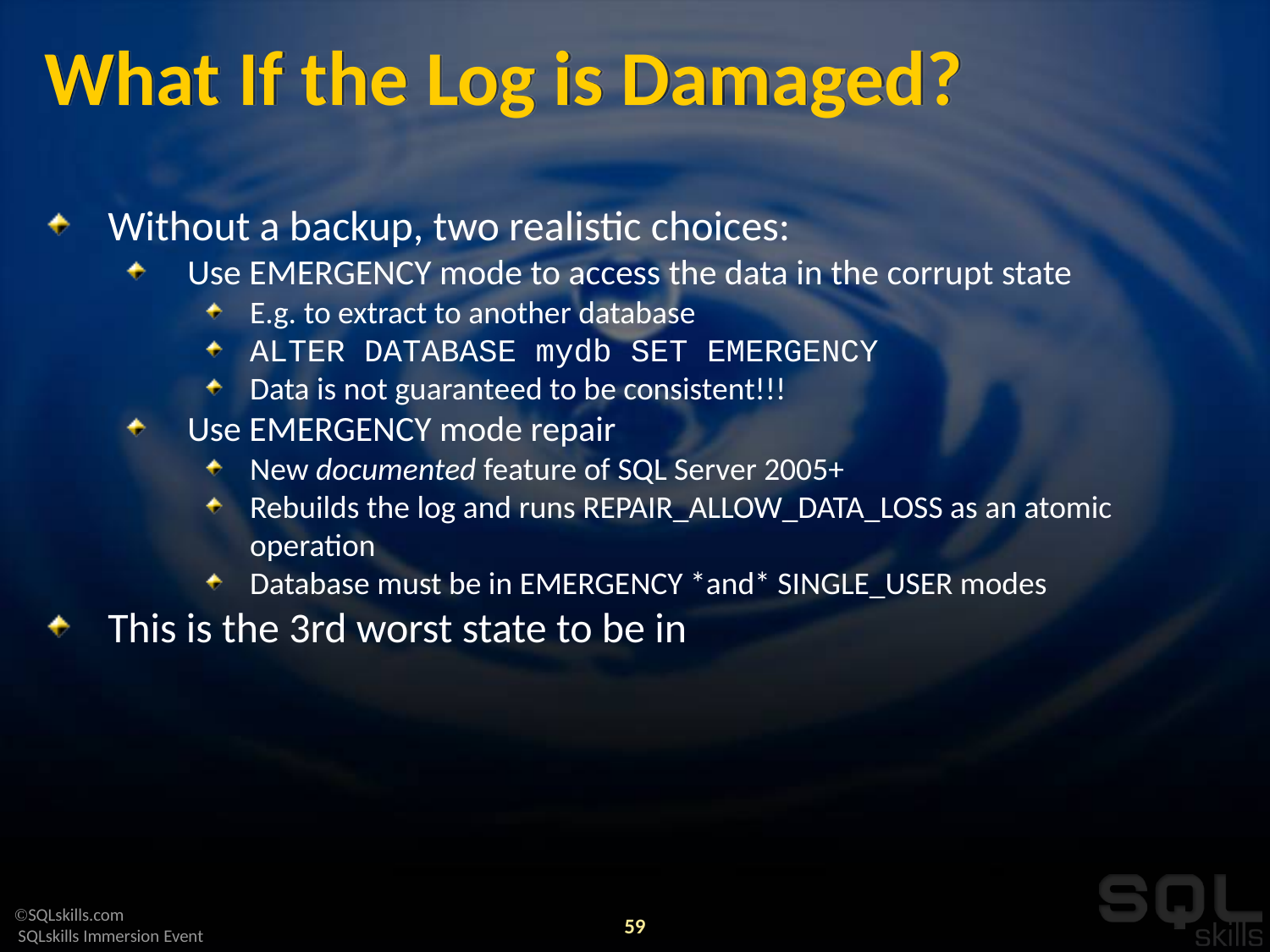

# What If the Log is Damaged?
Without a backup, two realistic choices:
Use EMERGENCY mode to access the data in the corrupt state
E.g. to extract to another database
ALTER DATABASE mydb SET EMERGENCY
Data is not guaranteed to be consistent!!!
Use EMERGENCY mode repair
New documented feature of SQL Server 2005+
Rebuilds the log and runs REPAIR_ALLOW_DATA_LOSS as an atomic operation
Database must be in EMERGENCY *and* SINGLE_USER modes
This is the 3rd worst state to be in
59